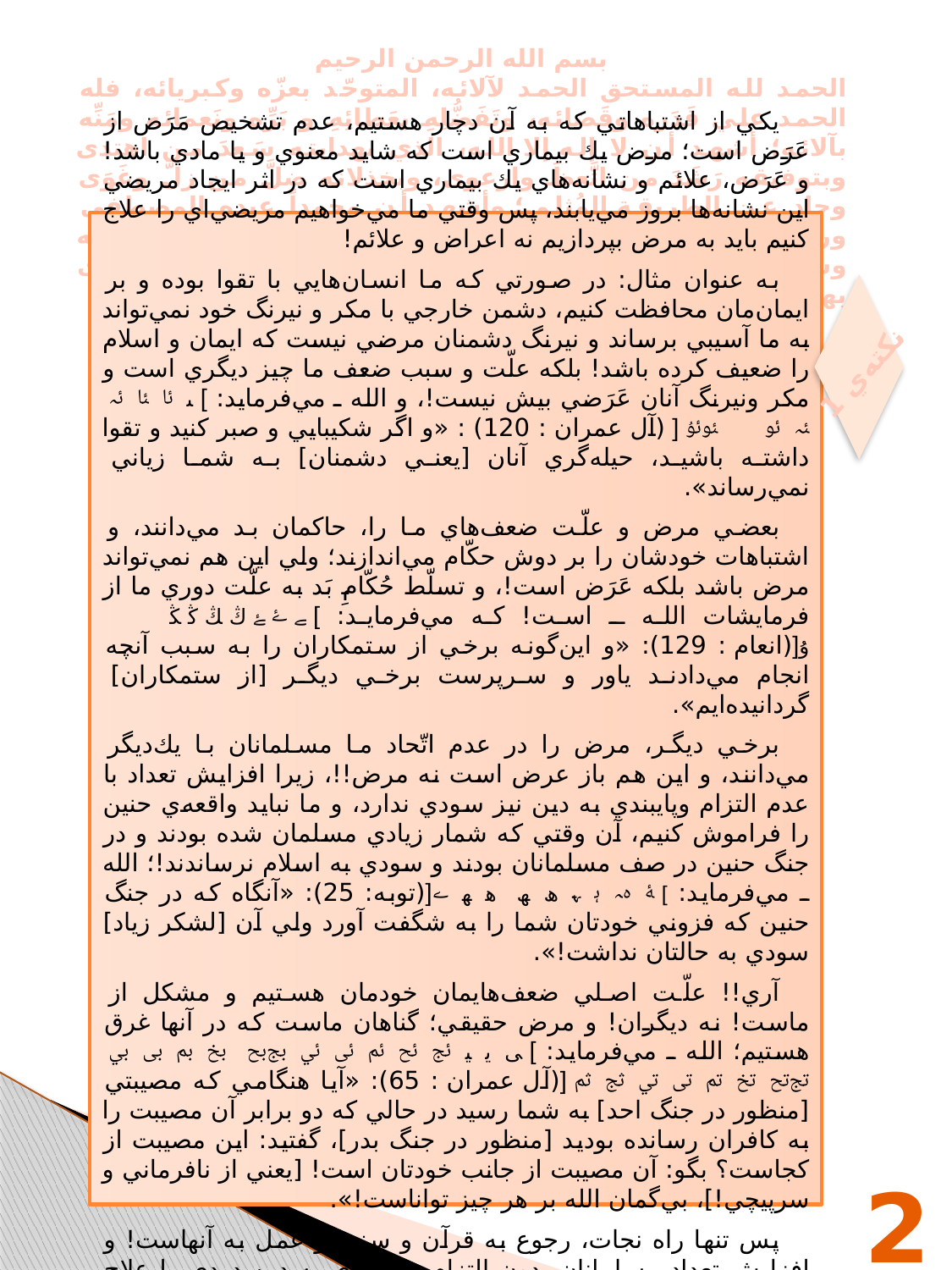

بسم الله الرحمن الرحيم
الحمد لله المستحق الحمد لآلائه، المتوحّد بعزّه وكبريائه، فله الحمد علي قَدَره وقَضائه، وتَفَضُّلِهِ بعَطائِهِ و بَرِّه ونَعمائه ومَنِّه بآلائه؛ أشهد أن لا إله إلا الله، الذي بهدايته سَعِدَ من اهتدى وبتوفيقه رَشَدَ من اتَّعظَ وارعوى، وبخذلانه ضلَّ من زلَّ وغَوَى وحاد عن الطريقة المُثلى؛ وأشهد أن محمداً عبده المصطفى ورسوله المرتضى، بعثه إليه داعياً وإلى جنانه هادياً، فصلوات لله وسلامه عليه وعلى آله الطِّيِّبين الطاهرين وصحابته ومن اهتدى بهديه إلى يوم الدين؛ أما بعد:
يكي از اشتباهاتي كه به آن دچار هستيم، عدم تشخيص مَرَض از عَرَض است؛ مرض يك بيماري است كه شايد معنوي و يا مادي باشد! و عَرَض، علائم و نشانه‌هاي يك بيماري است كه در اثر ايجاد مريضي اين نشانه‌ها بروز مي‌يابند، پس وقتي ما مي‌خواهيم مريضي‌اي را علاج كنيم بايد به مرض بپردازيم نه اعراض و علائم!
به عنوان مثال: در صورتي كه ما انسان‌هايي با تقوا بوده و بر ايمان‌مان محافظت كنيم، دشمن خارجي با مكر و نيرنگ خود نمي‌تواند به ما آسيبي برساند و نيرنگ دشمنان مرضي نيست كه ايمان و اسلام را ضعيف كرده باشد! بلكه علّت و سبب ضعف ما چيز ديگري است و مكر ونيرنگ آنان عَرَضي بيش نيست!، و الله ـ مي‌فرمايد: ] ﯩ  ﯪ  ﯫ  ﯬ  ﯭ  ﯮ       ﯯﯰ [ (آل عمران : 120) : «و اگر شكيبايي و صبر كنيد و تقوا داشته باشيد، حيله‌گري آنان [يعني دشمنان] به شما زياني نمي‌رساند».
بعضي مرض و علّت ضعف‌هاي ما را، حاكمان بد مي‌دانند، و اشتباهات خودشان را بر دوش حكّام مي‌اندازند؛ ولي اين هم نمي‌تواند مرض باشد بلكه عَرَض است!، و تسلّط حُكّامِ بَد به علّت دوري ما از فرمايشات الله ـ است! كه مي‌فرمايد: ] ﮯ ﮰ ﮱ ﯓ ﯔ ﯕ ﯖ           ﯗ[(انعام : 129): «و اين‌گونه برخي از ستمكاران را به سبب آنچه انجام مي‌دادند ياور و سرپرست برخي ديگر [از ستمكاران] گردانيده‌ايم».
برخي ديگر، مرض را در عدم اتّحاد ما مسلمانان با يك‌ديگر مي‌دانند، و اين هم باز عرض است نه مرض!!، زيرا افزايش تعداد با عدم التزام وپايبندي به دين نيز سودي ندارد، و ما نبايد واقعه‌ي حنين را فراموش كنيم، آن وقتي كه شمار زيادي مسلمان شده بودند و در جنگ حنين در صف مسلمانان بودند و سودي به اسلام نرساندند!؛ الله ـ مي‌فرمايد: ] ﮥ  ﮦﮧ  ﮨ  ﮩ  ﮪ  ﮫ   ﮬ  ﮭ  ﮮ[(توبه: 25): «آنگاه كه در جنگ حنين كه فزوني خودتان شما را به شگفت آورد ولي آن [لشكر زياد] سودي به حالتان نداشت!».
آري!! علّت اصلي ضعف‌هايمان خودمان هستيم و مشكل از ماست! نه ديگران! و مرض حقيقي؛ گناهان ماست كه در آنها غرق هستيم؛ الله ـ مي‌فرمايد: ] ﯽ  ﯾ  ﯿ  ﰀ  ﰁ  ﰂ  ﰃ  ﰄ  ﰅﰆ   ﰇ  ﰈ  ﰉ  ﰊ  ﰋﰌ  ﰍ  ﰎ  ﰏ  ﰐ  ﰑ  ﰒ [(آل عمران : 65): «آيا هنگامي كه مصيبتي [منظور در جنگ احد] به شما رسيد در حالي كه دو برابر آن مصيبت را به كافران رسانده بوديد [منظور در جنگ بدر]، گفتيد: اين مصيبت از كجاست؟ بگو: آن مصيبت از جانب خودتان است! [يعني از نافرماني و سرپيچي!]، بي‌گمان الله بر هر چيز تواناست!».
پس تنها راه نجات، رجوع به قرآن و سنت و عمل به آنهاست! و افزايش تعداد مسلمانان بدون التزام و پايبندي به دين دردي را علاج نمي‌كند، بلكه شايد مرض را بيشتر افزايش دهد!!.

نكته‌ي 1
2